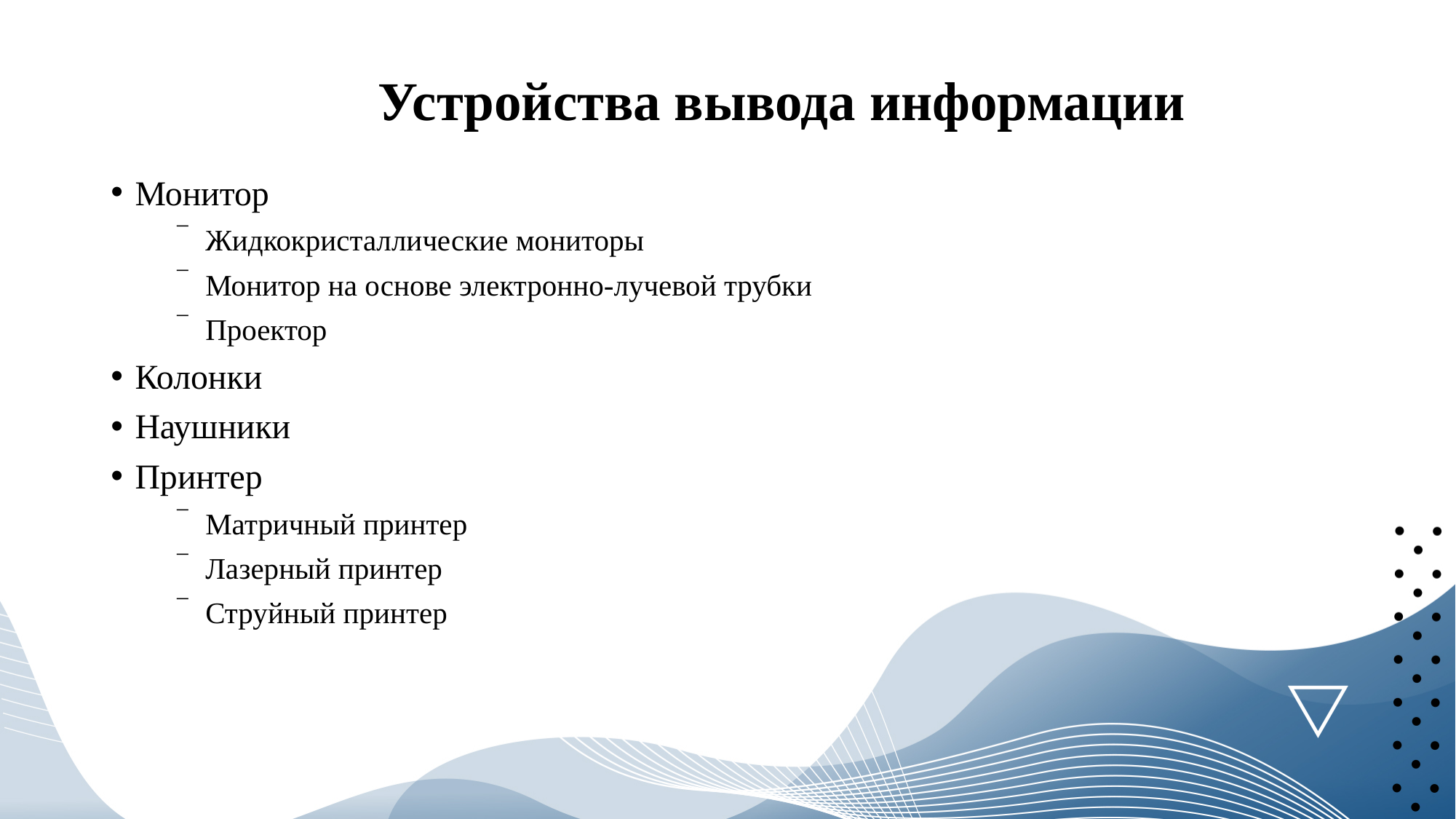

# Устройства вывода информации
Монитор
Жидкокристаллические мониторы
Монитор на основе электронно-лучевой трубки
Проектор
Колонки
Наушники
Принтер
Матричный принтер
Лазерный принтер
Струйный принтер